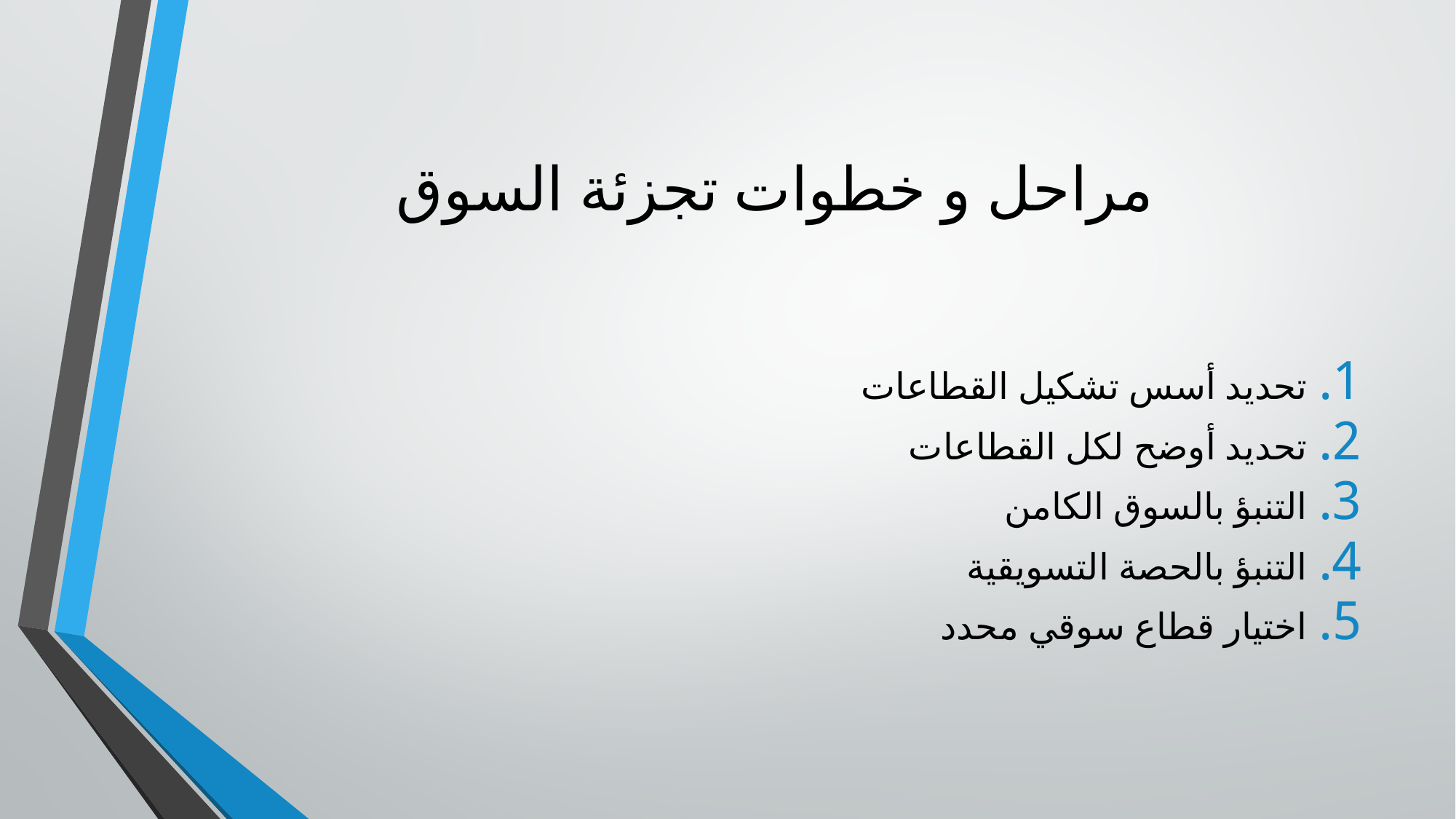

# مراحل و خطوات تجزئة السوق
تحديد أسس تشكيل القطاعات
تحديد أوضح لكل القطاعات
التنبؤ بالسوق الكامن
التنبؤ بالحصة التسويقية
اختيار قطاع سوقي محدد